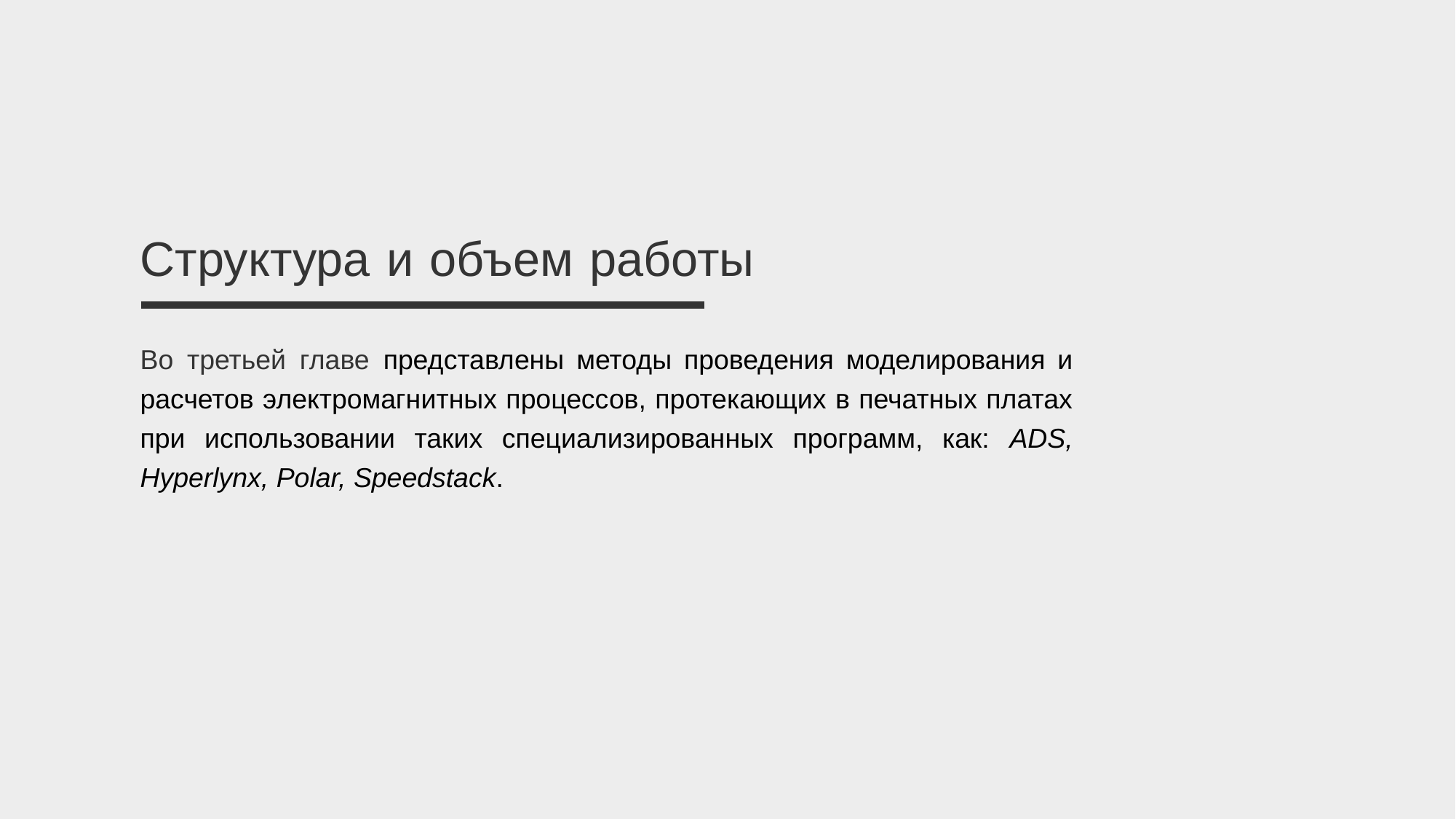

Структура и объем работы
Во третьей главе представлены методы проведения моделирования и расчетов электромагнитных процессов, протекающих в печатных платах при использовании таких специализированных программ, как: ADS, Hyperlynx, Polar, Speedstack.